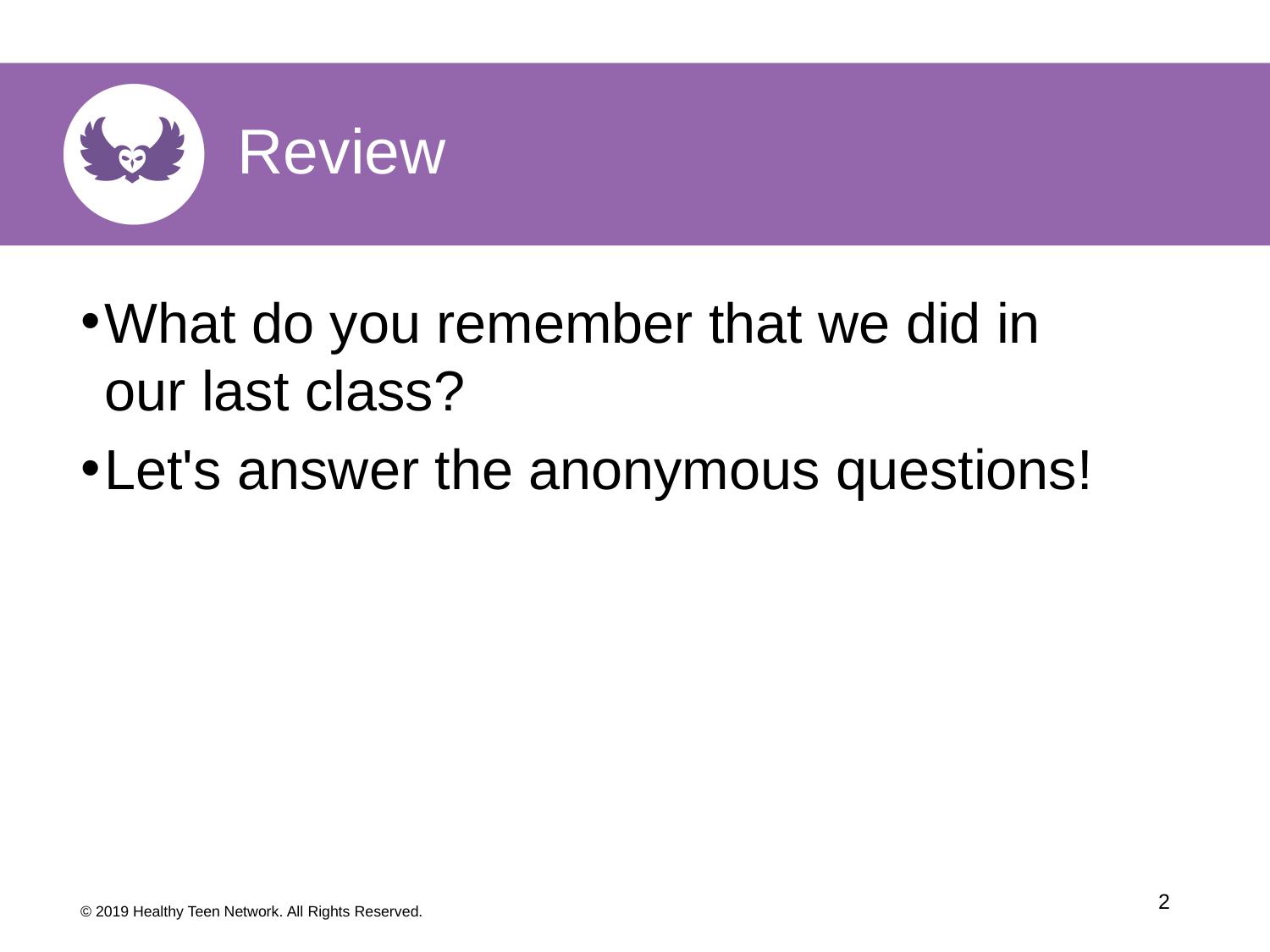

Review
What do you remember that we did in our last class?
Let's answer the anonymous questions!